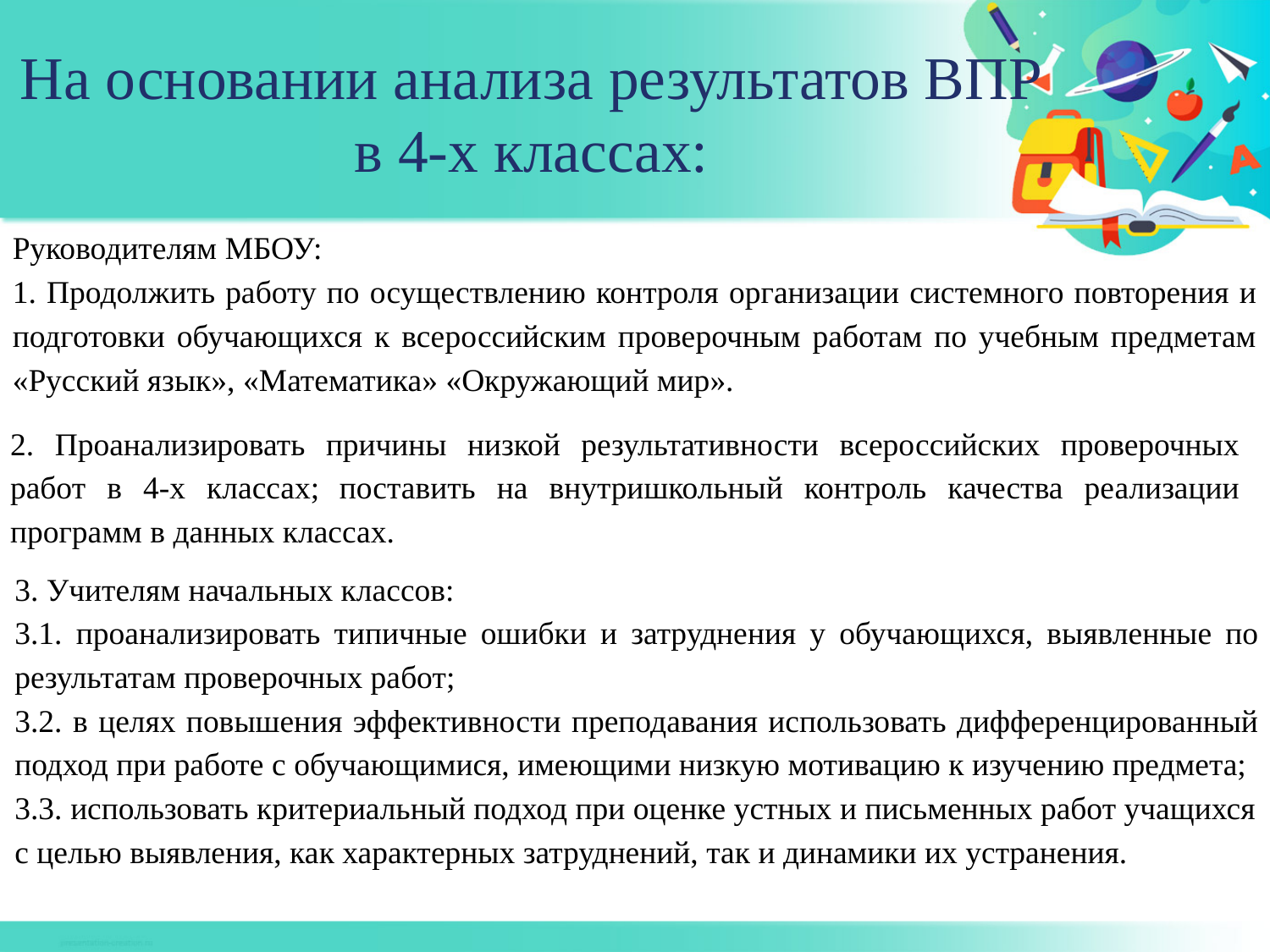

# На основании анализа результатов ВПР в 4-х классах:
Руководителям МБОУ:
1. Продолжить работу по осуществлению контроля организации системного повторения и подготовки обучающихся к всероссийским проверочным работам по учебным предметам «Русский язык», «Математика» «Окружающий мир».
2. Проанализировать причины низкой результативности всероссийских проверочных работ в 4-х классах; поставить на внутришкольный контроль качества реализации программ в данных классах.
3. Учителям начальных классов:
3.1. проанализировать типичные ошибки и затруднения у обучающихся, выявленные по результатам проверочных работ;
3.2. в целях повышения эффективности преподавания использовать дифференцированный подход при работе с обучающимися, имеющими низкую мотивацию к изучению предмета;
3.3. использовать критериальный подход при оценке устных и письменных работ учащихся с целью выявления, как характерных затруднений, так и динамики их устранения.